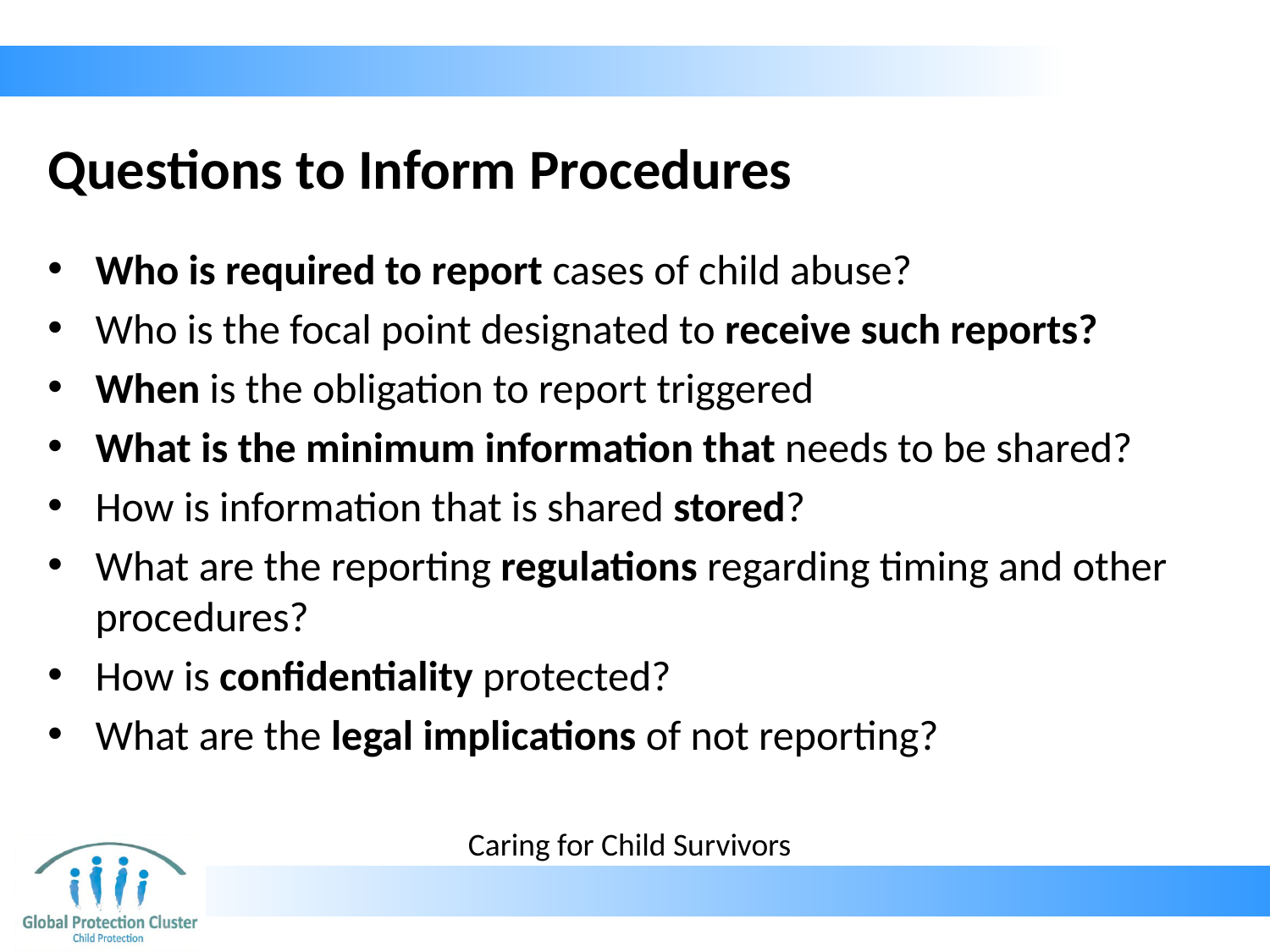

# Questions to Inform Procedures
Who is required to report cases of child abuse?
Who is the focal point designated to receive such reports?
When is the obligation to report triggered
What is the minimum information that needs to be shared?
How is information that is shared stored?
What are the reporting regulations regarding timing and other procedures?
How is confidentiality protected?
What are the legal implications of not reporting?

Caring for Child Survivors